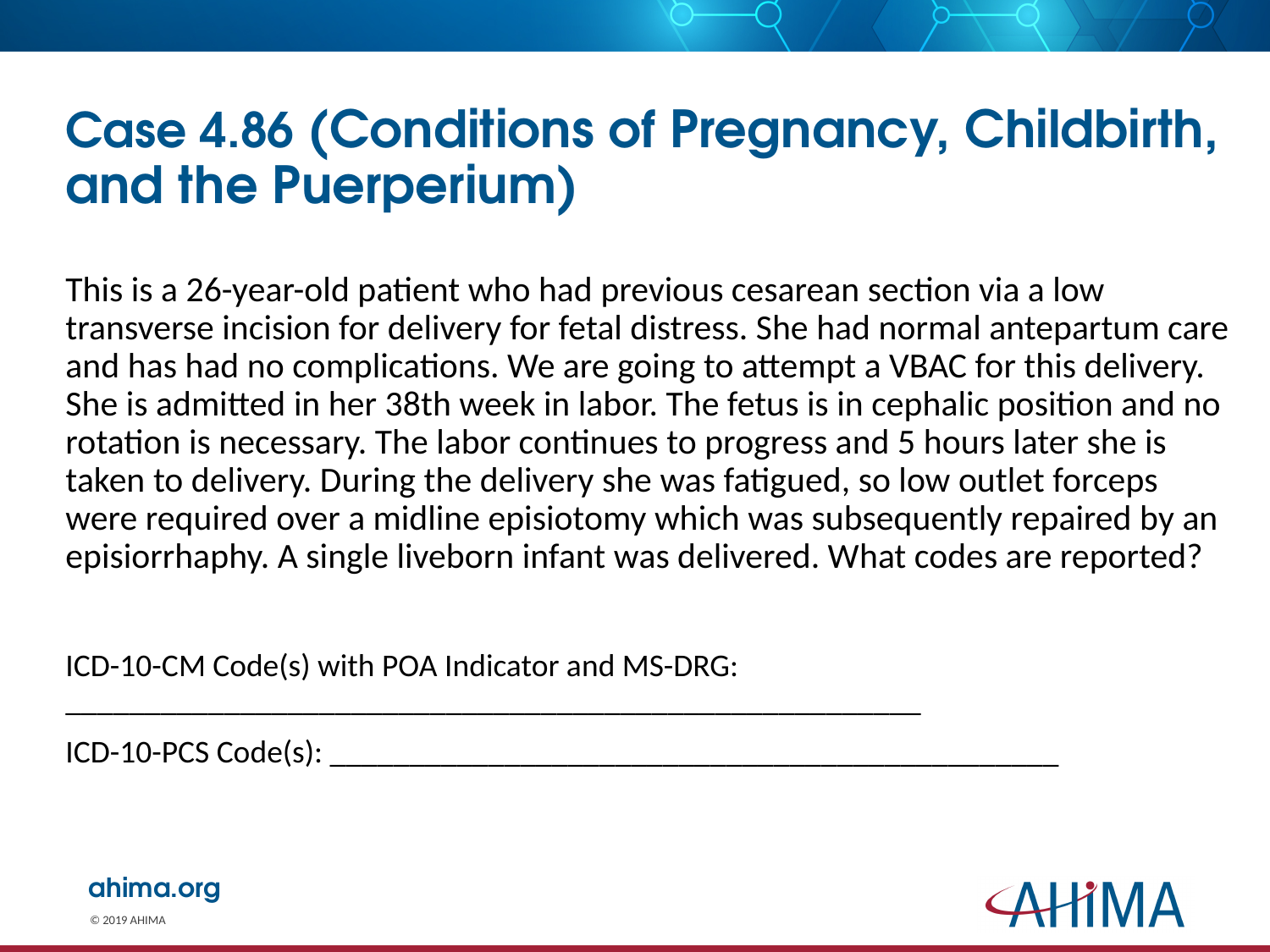

# Case 4.86 (Conditions of Pregnancy, Childbirth, and the Puerperium)
This is a 26-year-old patient who had previous cesarean section via a low transverse incision for delivery for fetal distress. She had normal antepartum care and has had no complications. We are going to attempt a VBAC for this delivery. She is admitted in her 38th week in labor. The fetus is in cephalic position and no rotation is necessary. The labor continues to progress and 5 hours later she is taken to delivery. During the delivery she was fatigued, so low outlet forceps were required over a midline episiotomy which was subsequently repaired by an episiorrhaphy. A single liveborn infant was delivered. What codes are reported?

ICD-10-CM Code(s) with POA Indicator and MS-DRG: ______________________________________________________
ICD-10-PCS Code(s): ______________________________________________